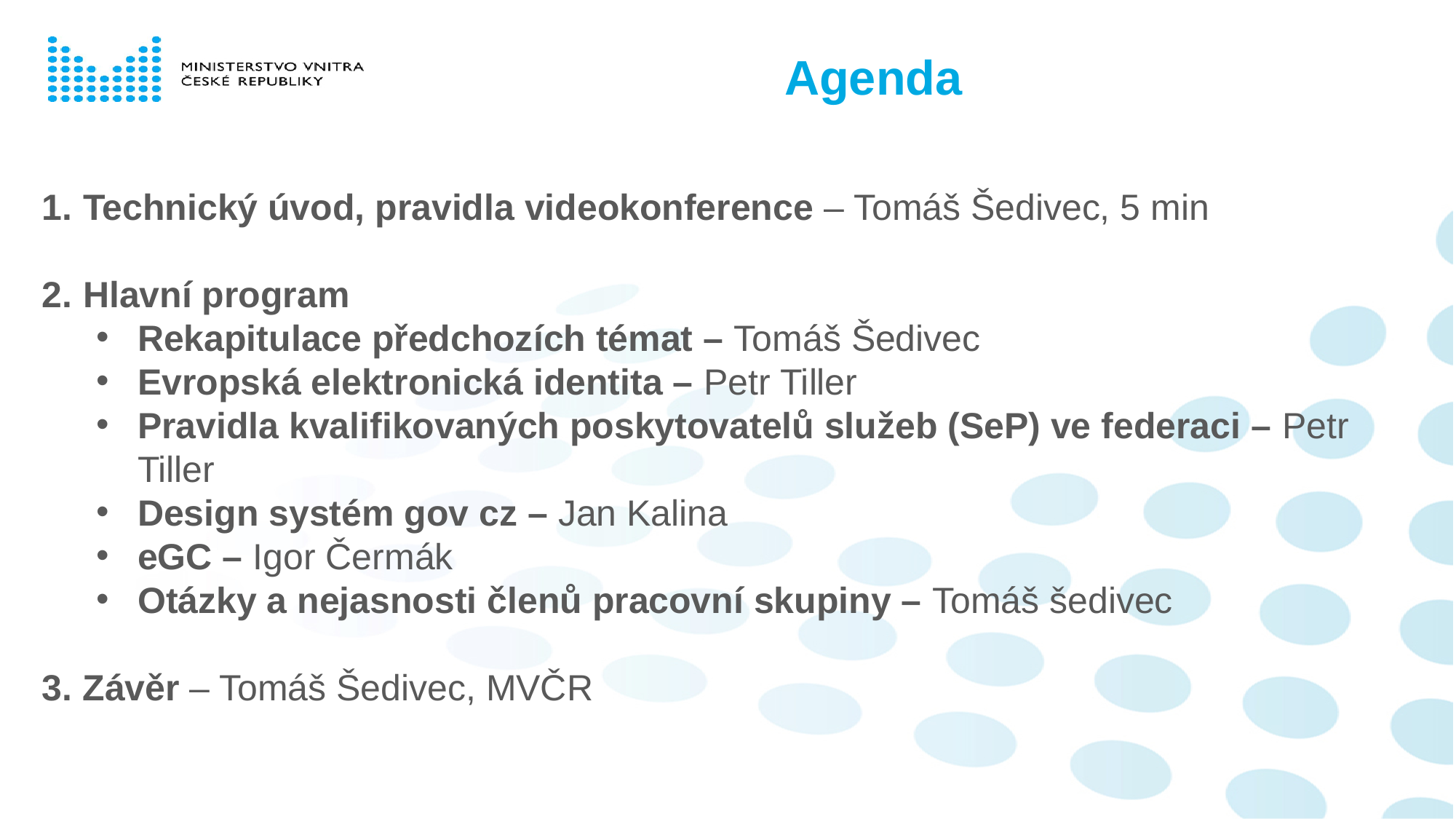

#
Agenda
Technický úvod, pravidla videokonference – Tomáš Šedivec, 5 min

Hlavní program
Rekapitulace předchozích témat – Tomáš Šedivec
Evropská elektronická identita – Petr Tiller
Pravidla kvalifikovaných poskytovatelů služeb (SeP) ve federaci – Petr Tiller
Design systém gov cz – Jan Kalina
eGC – Igor Čermák
Otázky a nejasnosti členů pracovní skupiny – Tomáš šedivec

3. Závěr – Tomáš Šedivec, MVČR